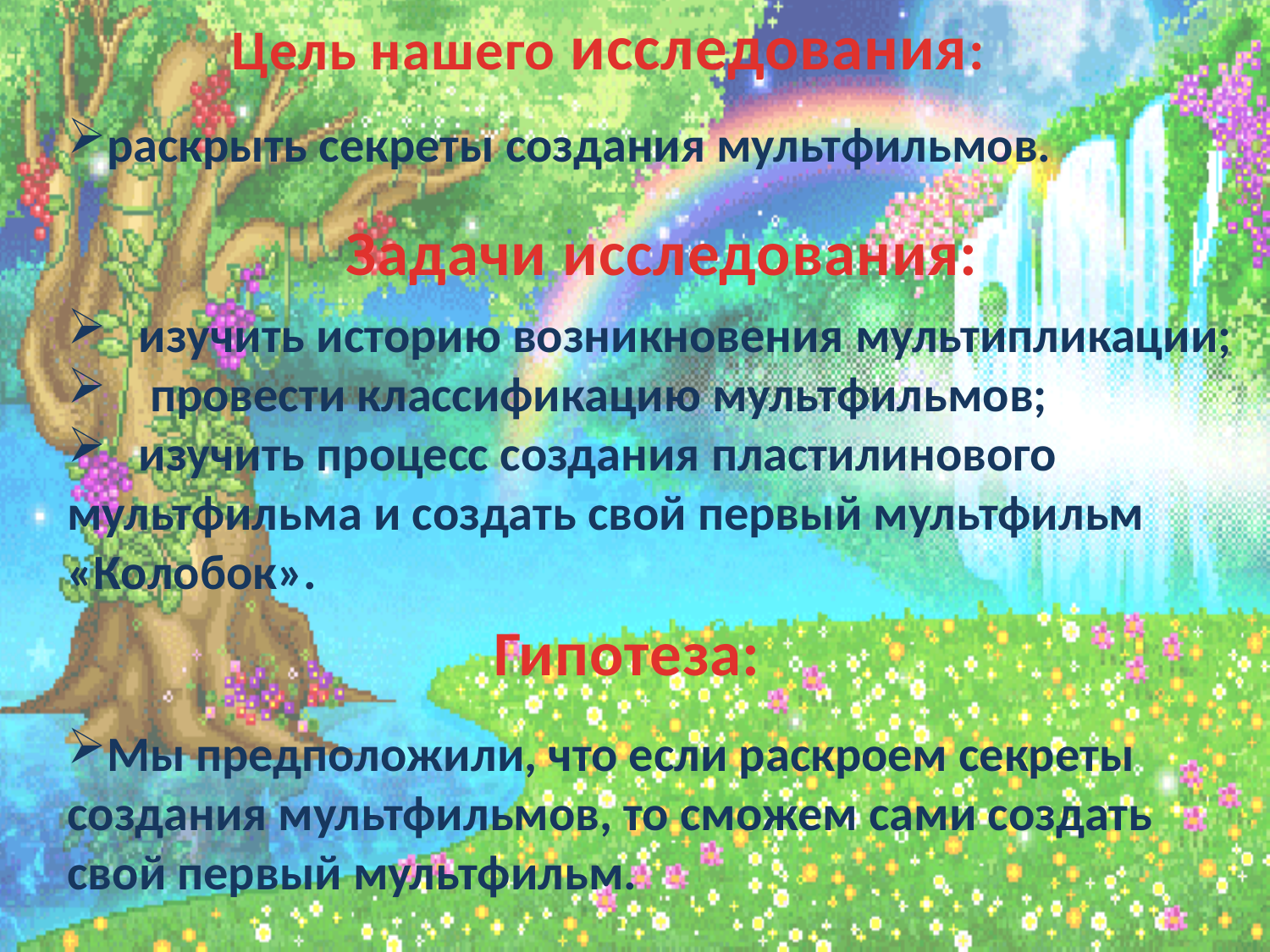

Цель нашего исследования:
раскрыть секреты создания мультфильмов.
Задачи исследования:
изучить историю возникновения мультипликации;
 провести классификацию мультфильмов;
изучить процесс создания пластилинового
мультфильма и создать свой первый мультфильм
«Колобок».
Гипотеза:
Мы предположили, что если раскроем секреты создания мультфильмов, то сможем сами создать свой первый мультфильм.